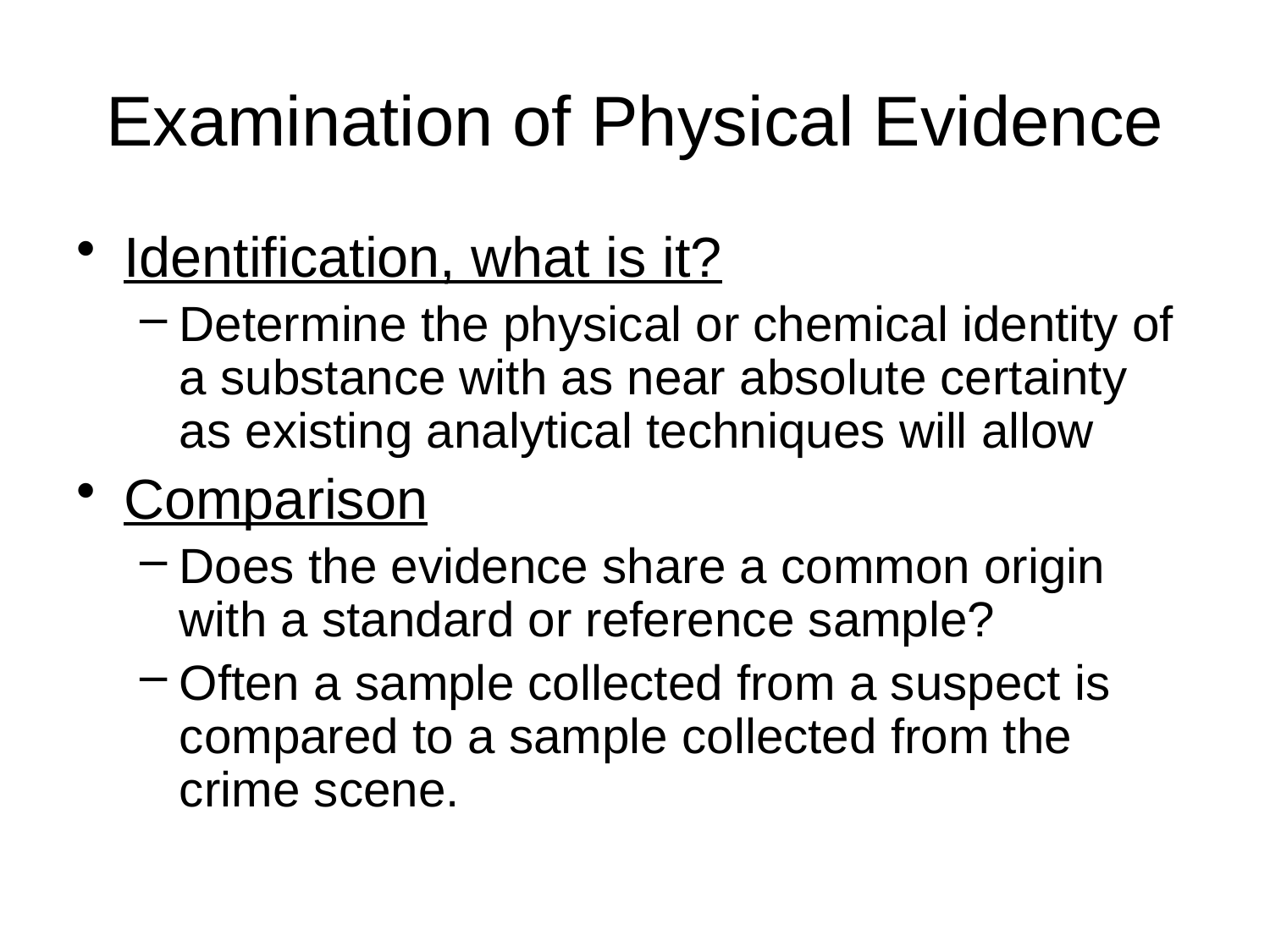

# Examination of Physical Evidence
Identification, what is it?
Determine the physical or chemical identity of a substance with as near absolute certainty as existing analytical techniques will allow
Comparison
Does the evidence share a common origin with a standard or reference sample?
Often a sample collected from a suspect is compared to a sample collected from the crime scene.